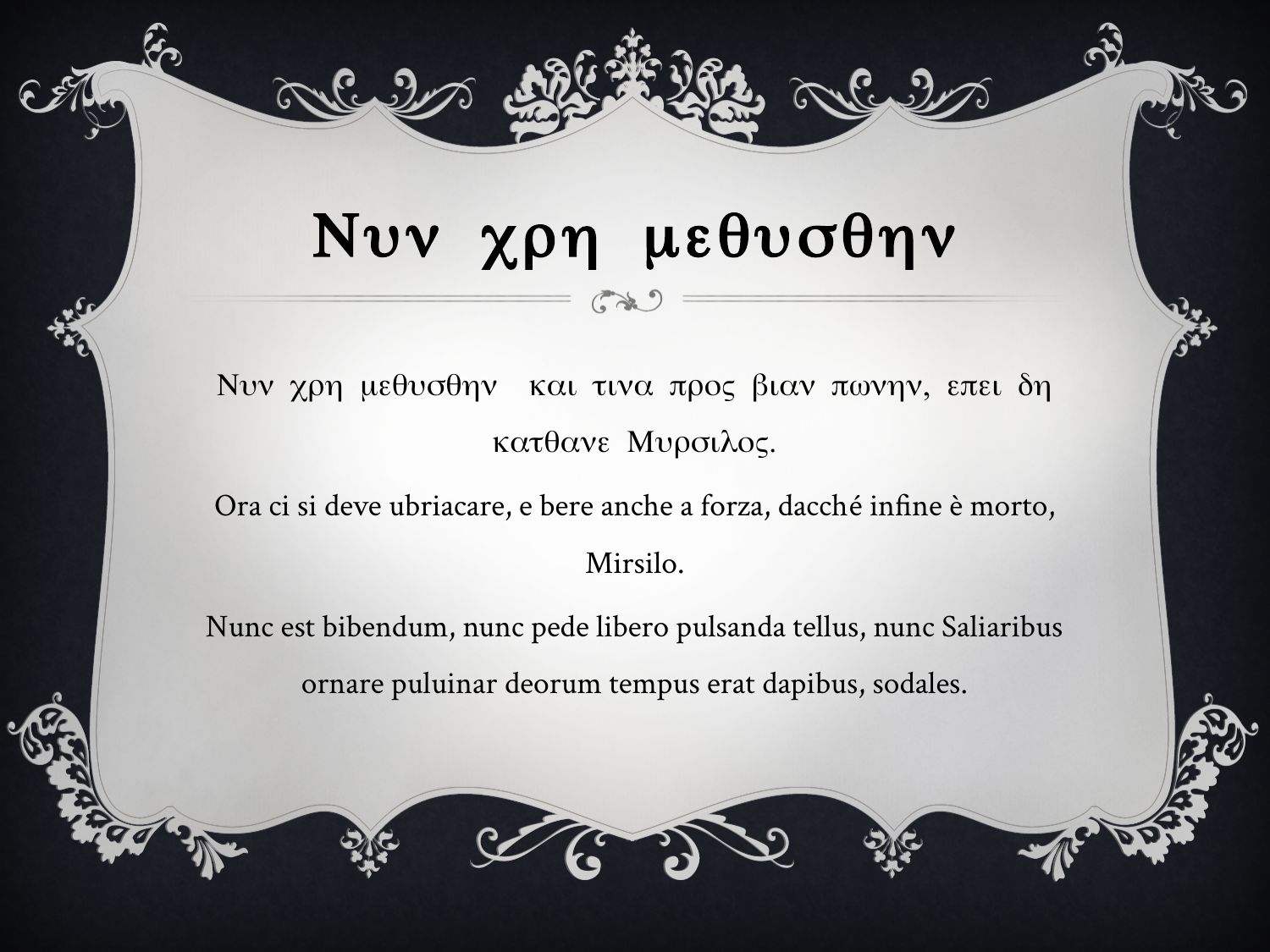

# Νυν χρη μεθυσθην
Νυν χρη μεθυσθην  και τινα προς βιαν πωνην, επει δη κατθανε Μυρσιλος.
Ora ci si deve ubriacare, e bere anche a forza, dacché infine è morto, Mirsilo.
Nunc est bibendum, nunc pede libero pulsanda tellus, nunc Saliaribus ornare puluinar deorum tempus erat dapibus, sodales.